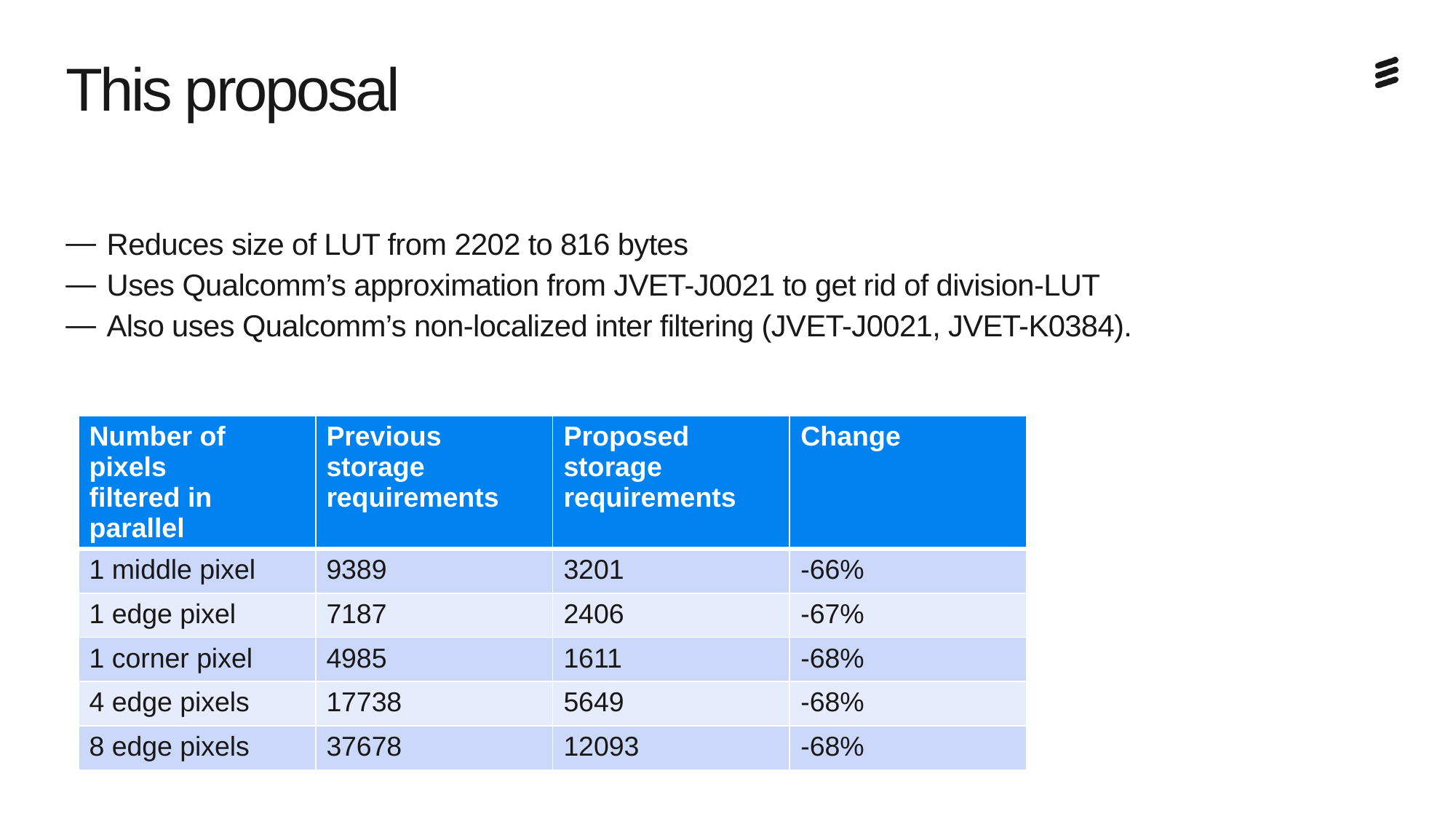

# This proposal
Reduces size of LUT from 2202 to 816 bytes
Uses Qualcomm’s approximation from JVET-J0021 to get rid of division-LUT
Also uses Qualcomm’s non-localized inter filtering (JVET-J0021, JVET-K0384).
| Number of pixels filtered in parallel | Previous storage requirements | Proposed storage requirements | Change |
| --- | --- | --- | --- |
| 1 middle pixel | 9389 | 3201 | -66% |
| 1 edge pixel | 7187 | 2406 | -67% |
| 1 corner pixel | 4985 | 1611 | -68% |
| 4 edge pixels | 17738 | 5649 | -68% |
| 8 edge pixels | 37678 | 12093 | -68% |